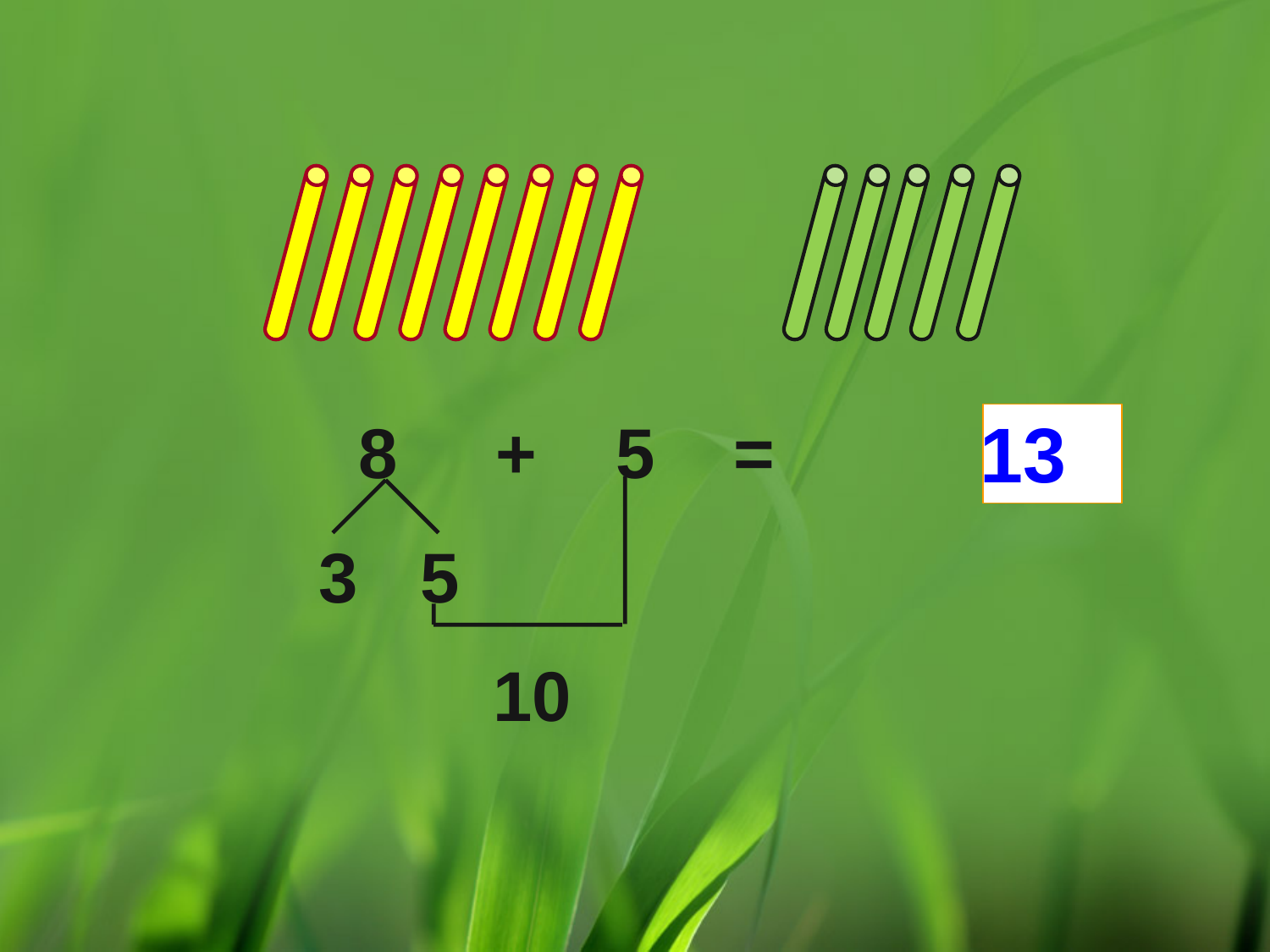

13
8     +    5    =

3
5
10